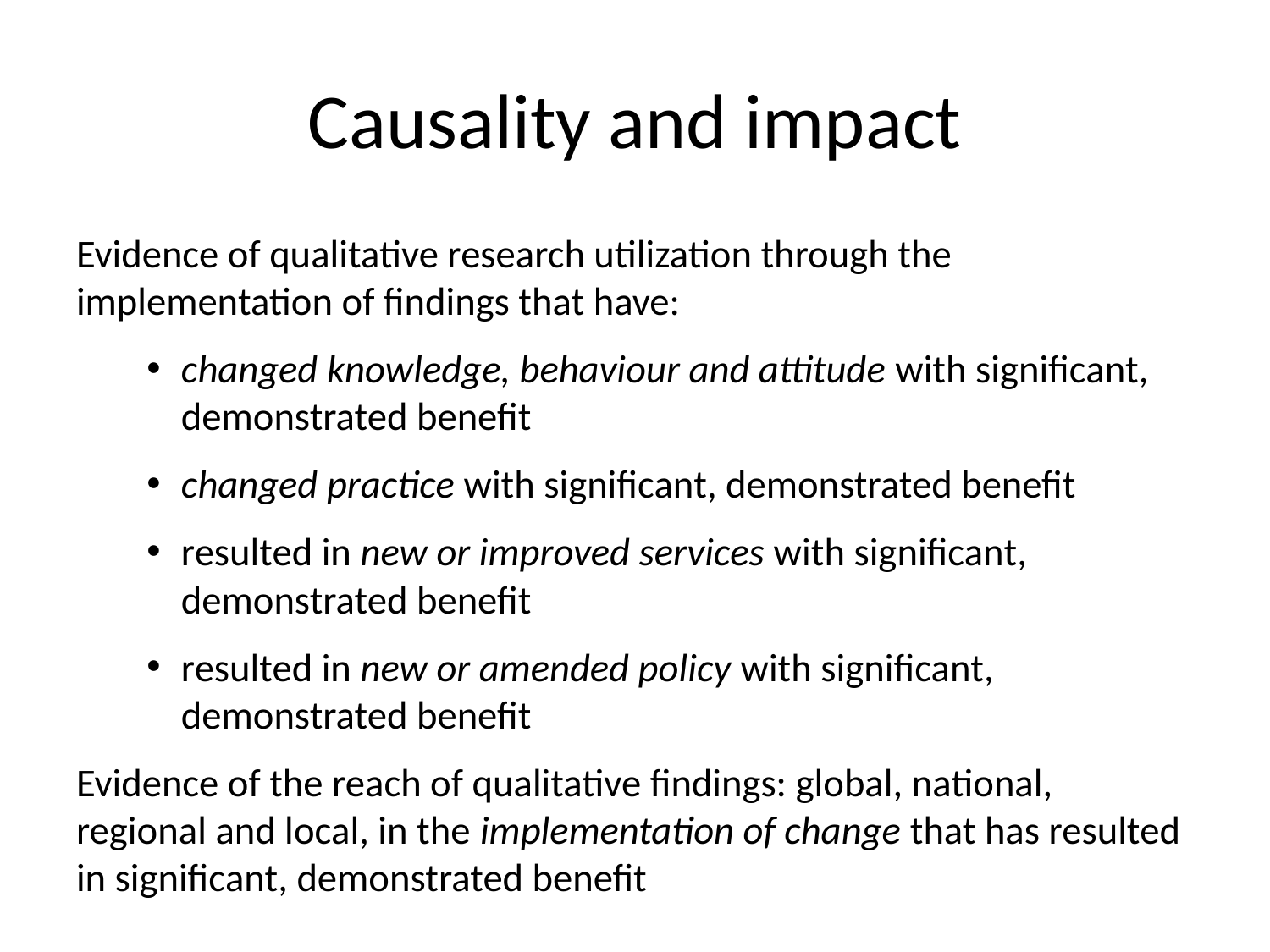

# Causality and impact
Evidence of qualitative research utilization through the implementation of findings that have:
changed knowledge, behaviour and attitude with significant, demonstrated benefit
changed practice with significant, demonstrated benefit
resulted in new or improved services with significant, demonstrated benefit
resulted in new or amended policy with significant, demonstrated benefit
Evidence of the reach of qualitative findings: global, national, regional and local, in the implementation of change that has resulted in significant, demonstrated benefit